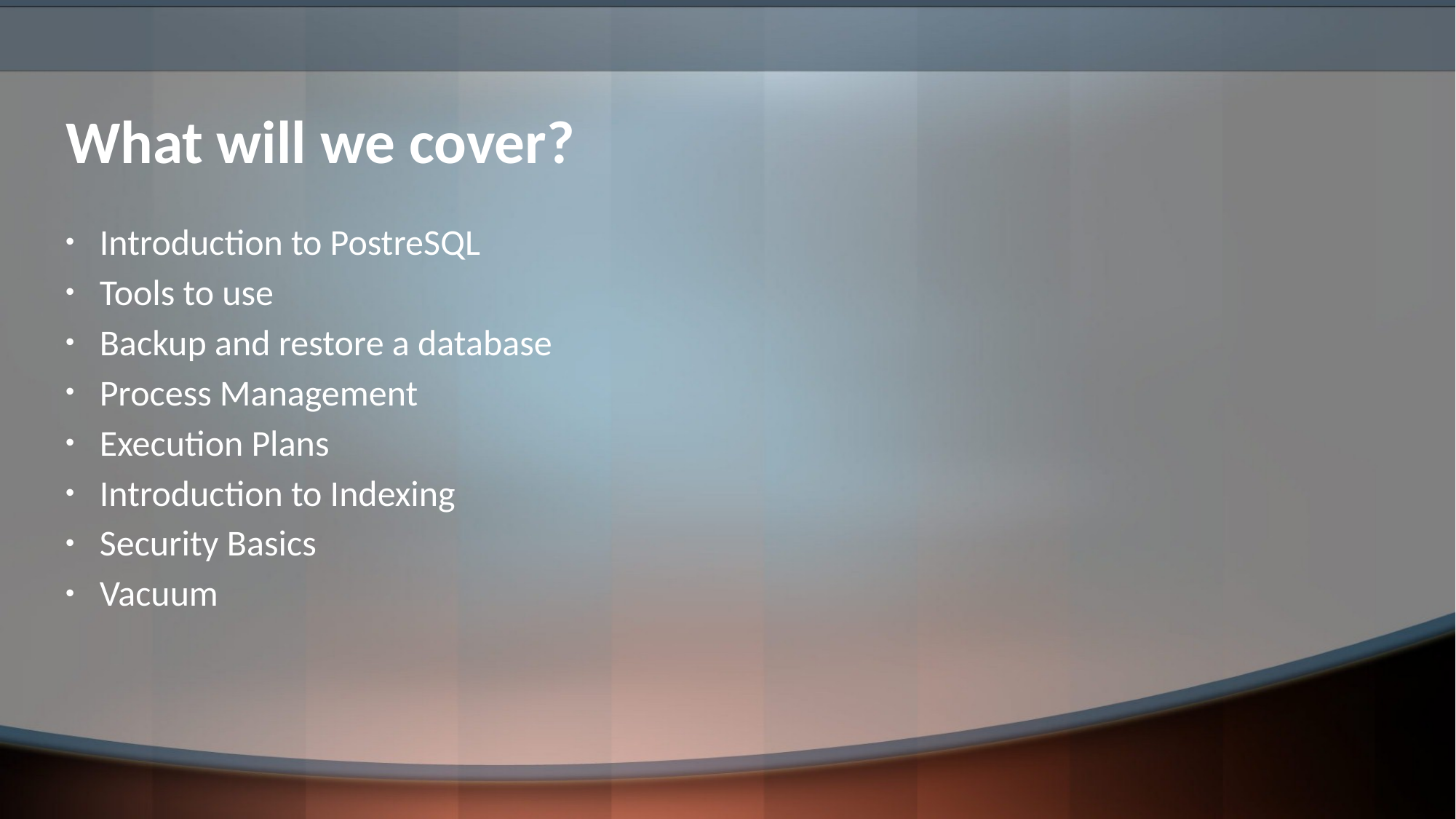

# What will we cover?
Introduction to PostreSQL
Tools to use
Backup and restore a database
Process Management
Execution Plans
Introduction to Indexing
Security Basics
Vacuum